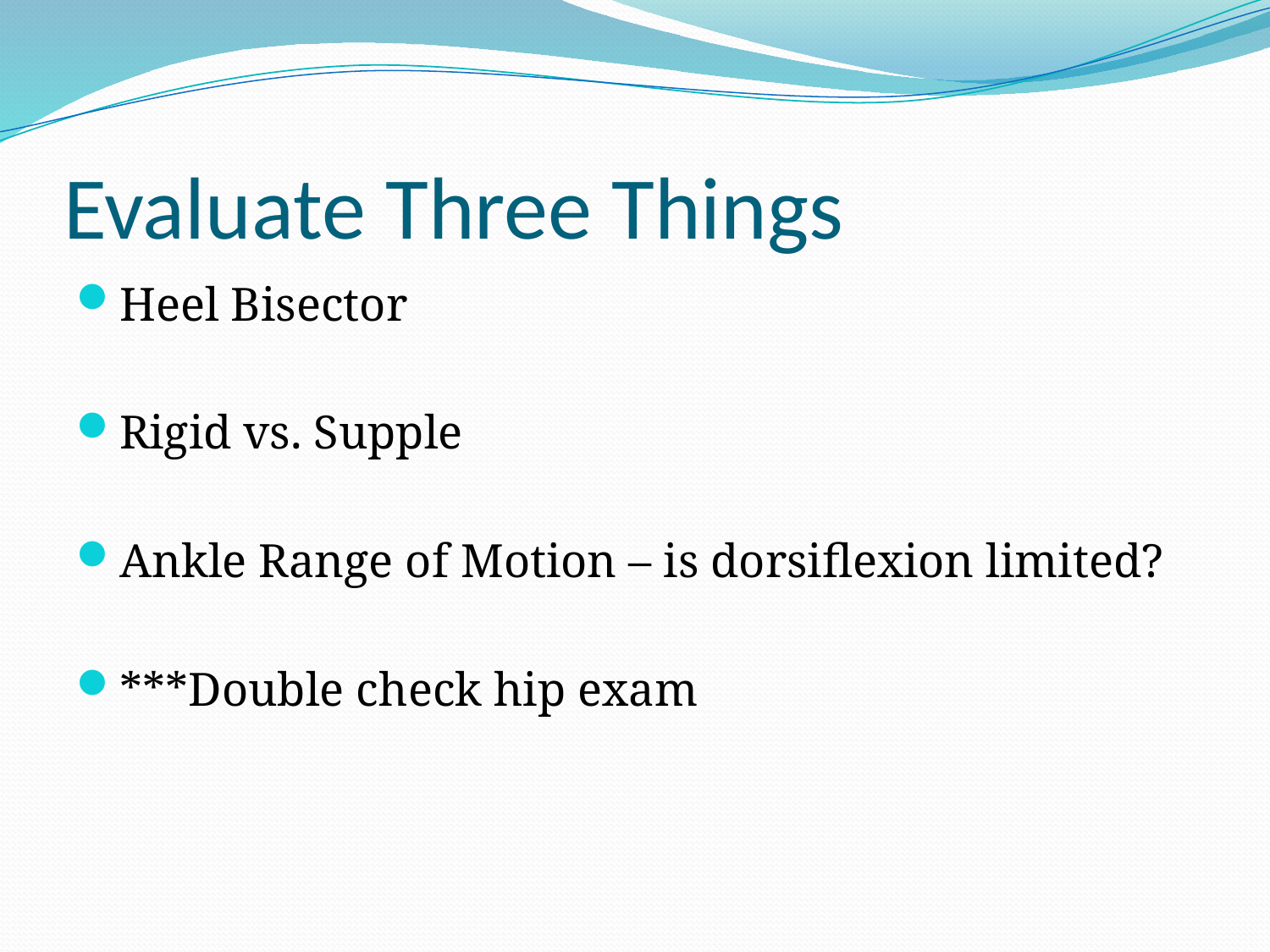

# Evaluate Three Things
Heel Bisector

Rigid vs. Supple

Ankle Range of Motion – is dorsiflexion limited?

***Double check hip exam